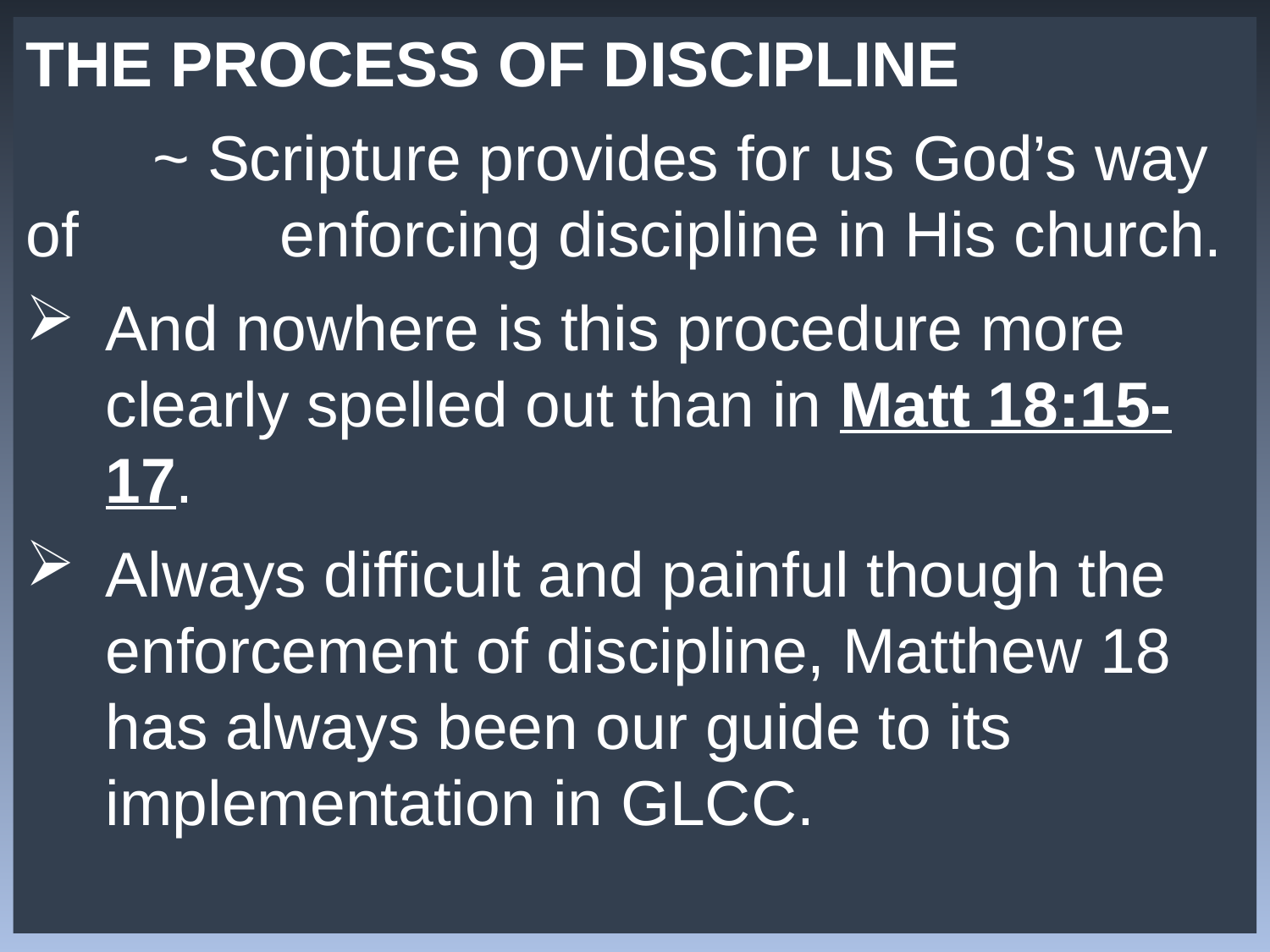

The Process of Discipline
	~ Scripture provides for us God’s way of 		enforcing discipline in His church.
And nowhere is this procedure more clearly spelled out than in Matt 18:15-17.
Always difficult and painful though the enforcement of discipline, Matthew 18 has always been our guide to its implementation in GLCC.